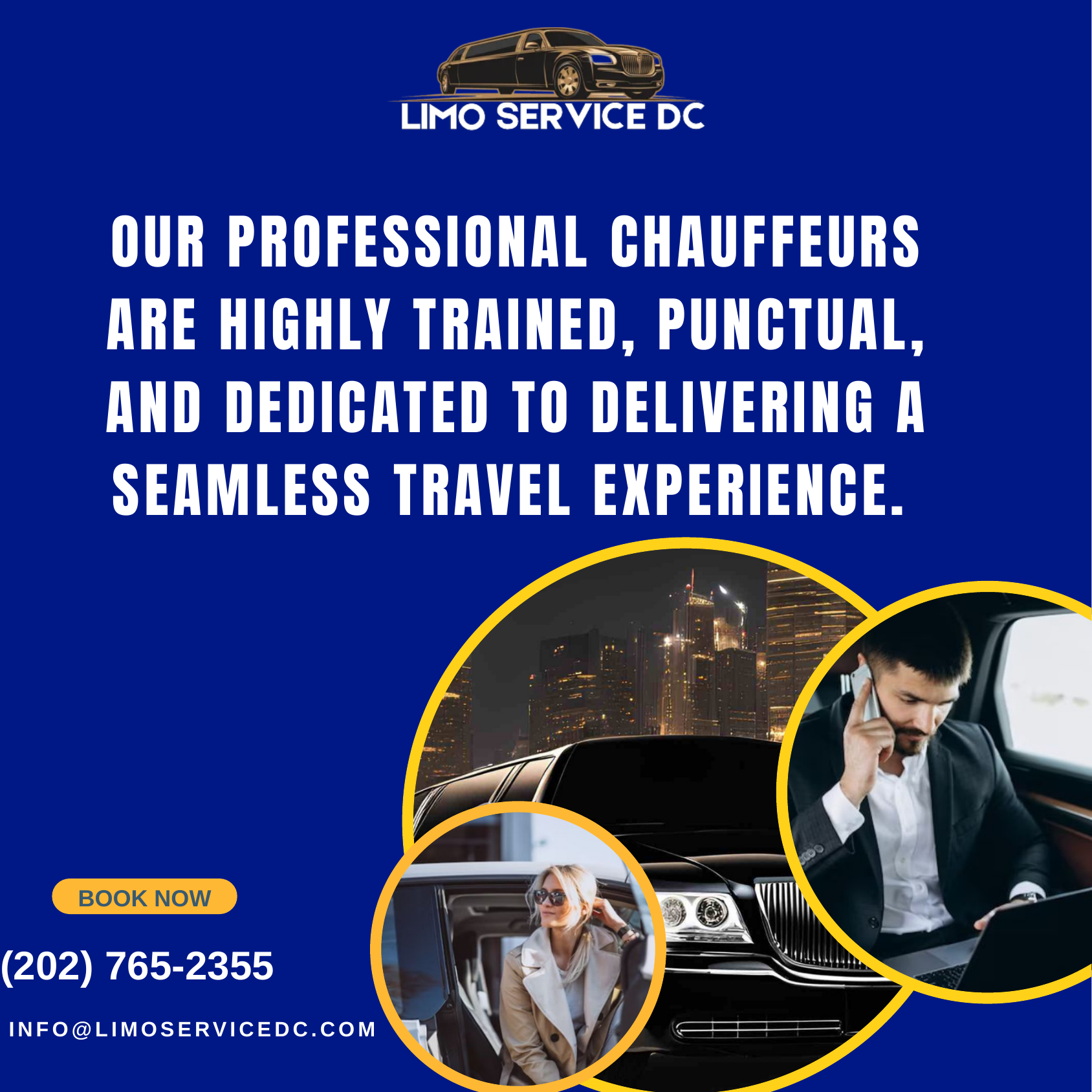

OUR PROFESSIONAL CHAUFFEURS ARE HIGHLY TRAINED, PUNCTUAL, AND DEDICATED TO DELIVERING A SEAMLESS TRAVEL EXPERIENCE.

BOOK NOW

(202) 765-2355

INFO@LIMOSERVICEDC.COM